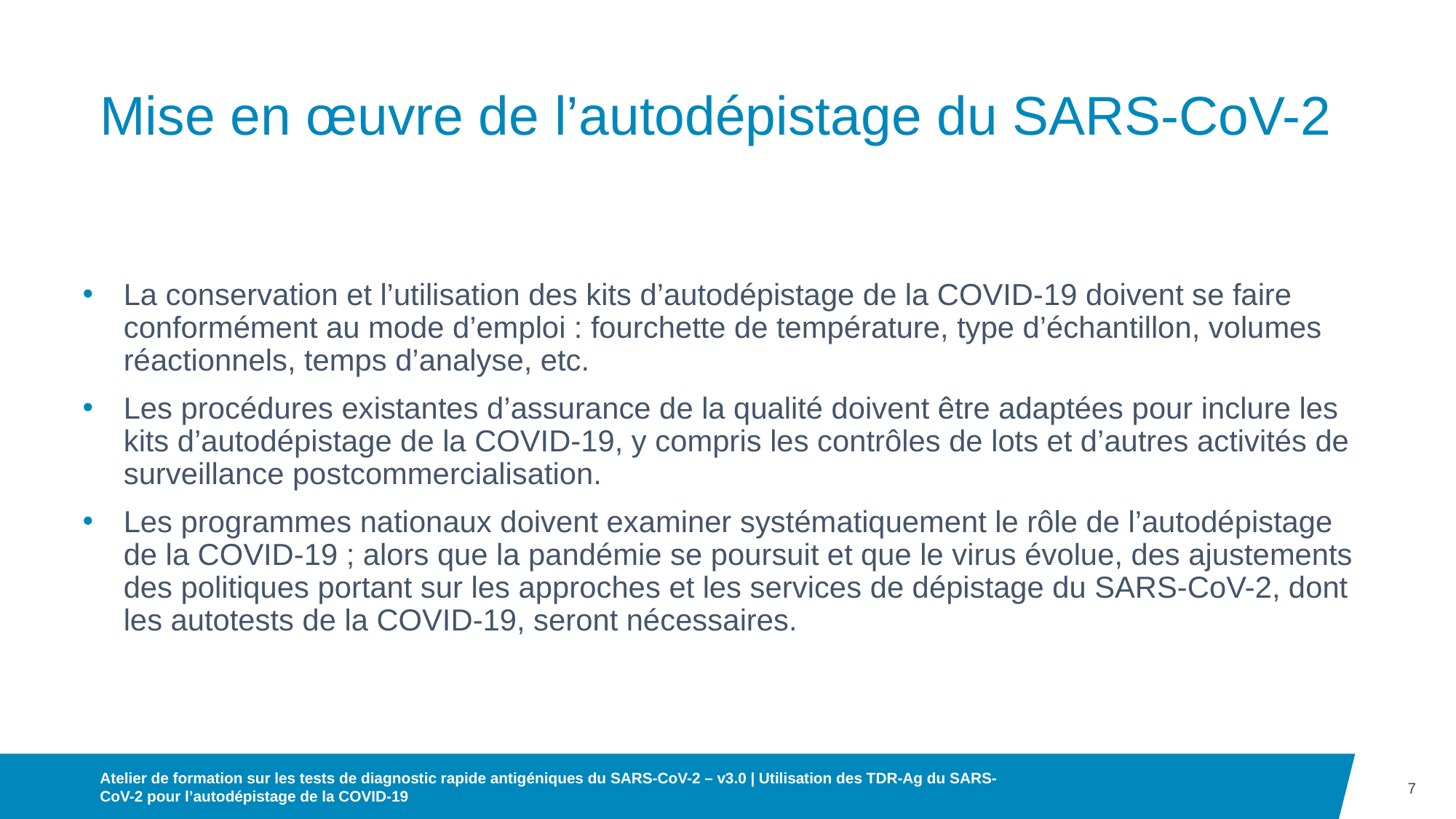

# Mise en œuvre de l’autodépistage du SARS-CoV-2

La conservation et l’utilisation des kits d’autodépistage de la COVID-19 doivent se faire conformément au mode d’emploi : fourchette de température, type d’échantillon, volumes réactionnels, temps d’analyse, etc.
Les procédures existantes d’assurance de la qualité doivent être adaptées pour inclure les kits d’autodépistage de la COVID-19, y compris les contrôles de lots et d’autres activités de surveillance postcommercialisation.
Les programmes nationaux doivent examiner systématiquement le rôle de l’autodépistage de la COVID-19 ; alors que la pandémie se poursuit et que le virus évolue, des ajustements des politiques portant sur les approches et les services de dépistage du SARS-CoV-2, dont les autotests de la COVID-19, seront nécessaires.

7
Atelier de formation sur les tests de diagnostic rapide antigéniques du SARS-CoV-2 – v3.0 | Utilisation des TDR-Ag du SARS-CoV-2 pour l’autodépistage de la COVID-19